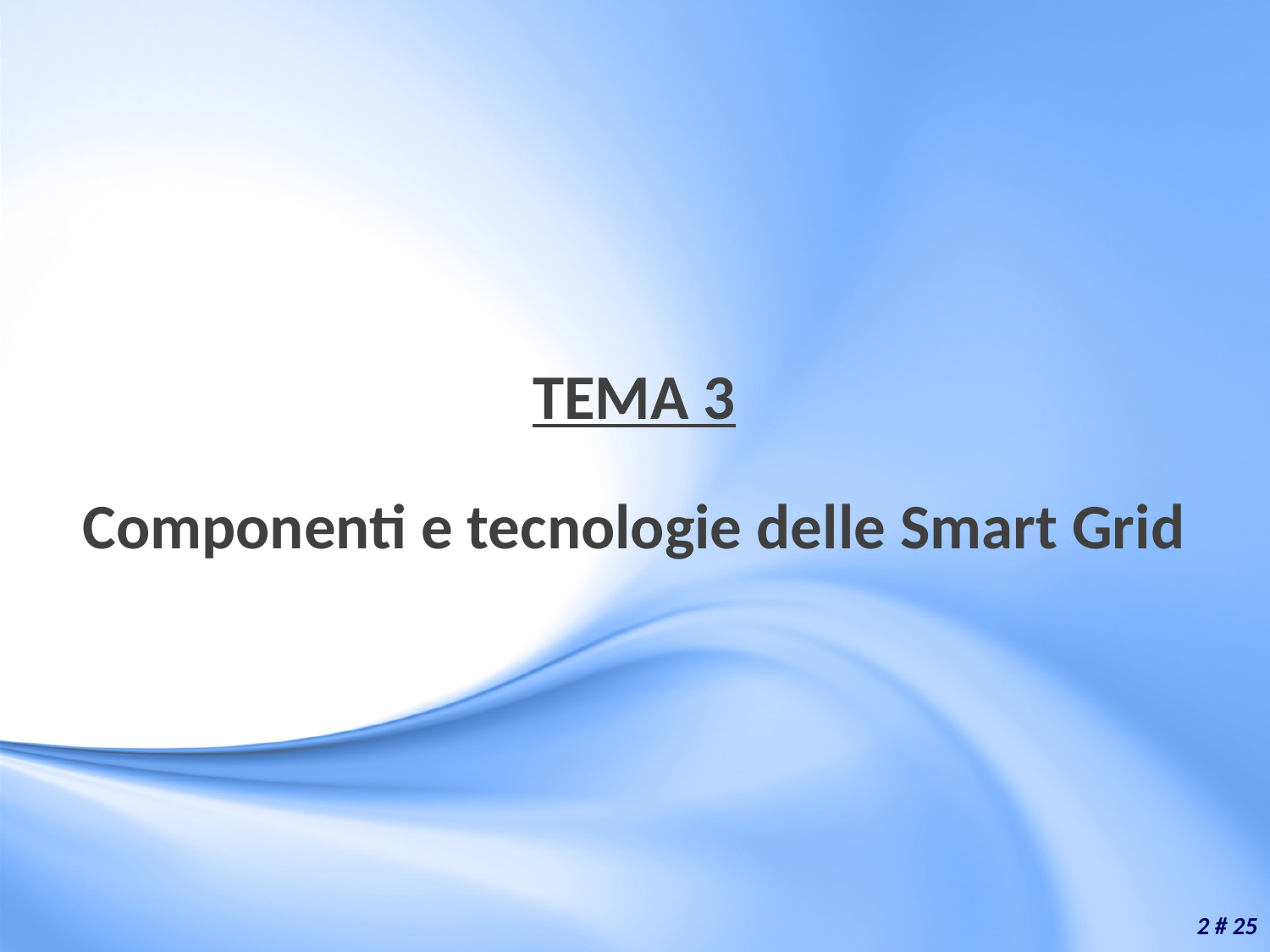

TEMA 3
Componenti e tecnologie delle Smart Grid
2 # 25